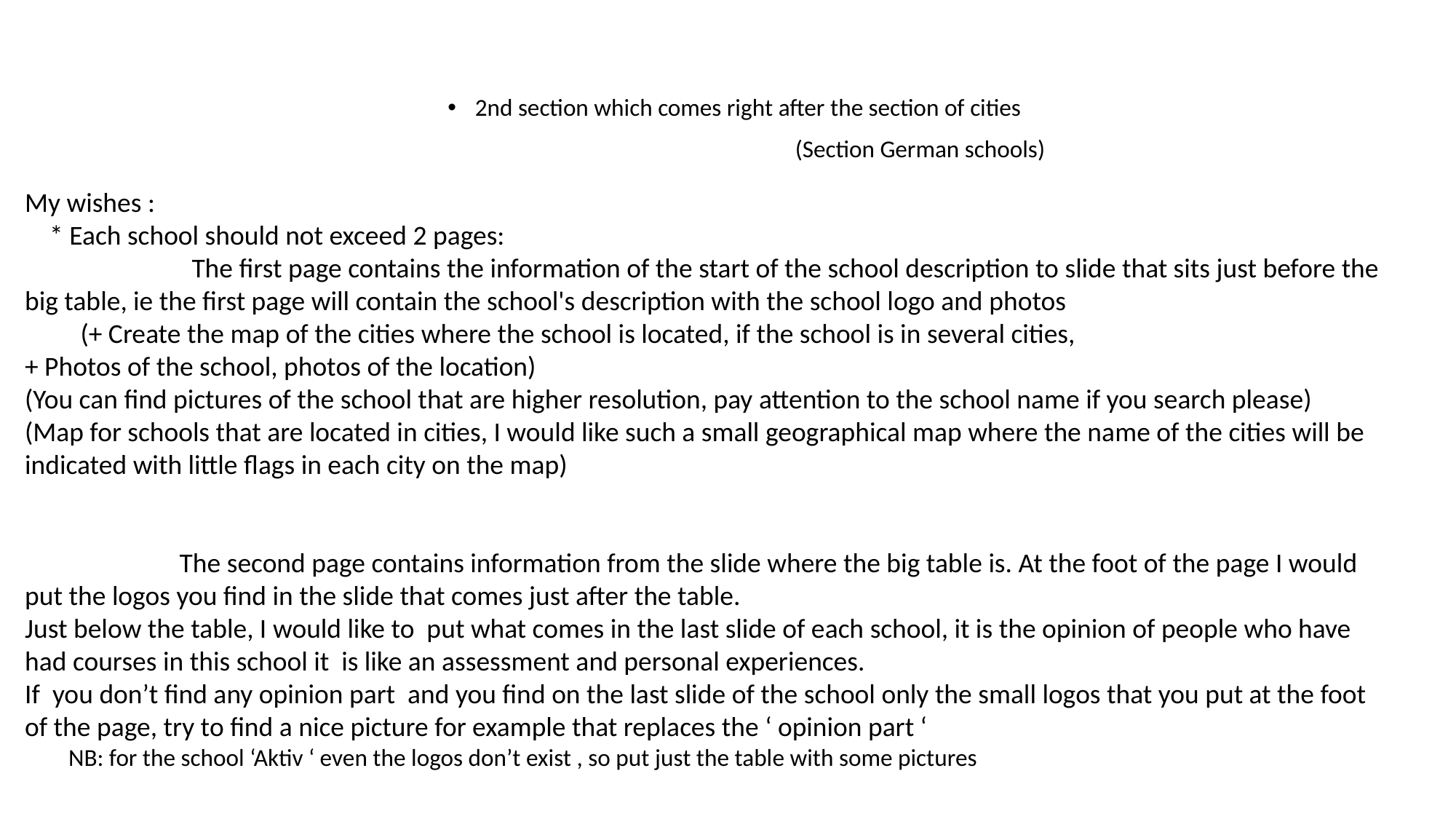

2nd section which comes right after the section of cities
                                                                    (Section German schools)

My wishes :
    * Each school should not exceed 2 pages:
                           The first page contains the information of the start of the school description to slide that sits just before the big table, ie the first page will contain the school's description with the school logo and photos
         (+ Create the map of the cities where the school is located, if the school is in several cities,
+ Photos of the school, photos of the location)
(You can find pictures of the school that are higher resolution, pay attention to the school name if you search please)
(Map for schools that are located in cities, I would like such a small geographical map where the name of the cities will be indicated with little flags in each city on the map)

                         The second page contains information from the slide where the big table is. At the foot of the page I would put the logos you find in the slide that comes just after the table.
Just below the table, I would like to  put what comes in the last slide of each school, it is the opinion of people who have had courses in this school it  is like an assessment and personal experiences.
If  you don’t find any opinion part  and you find on the last slide of the school only the small logos that you put at the foot of the page, try to find a nice picture for example that replaces the ‘ opinion part ‘
        NB: for the school ‘Aktiv ‘ even the logos don’t exist , so put just the table with some pictures